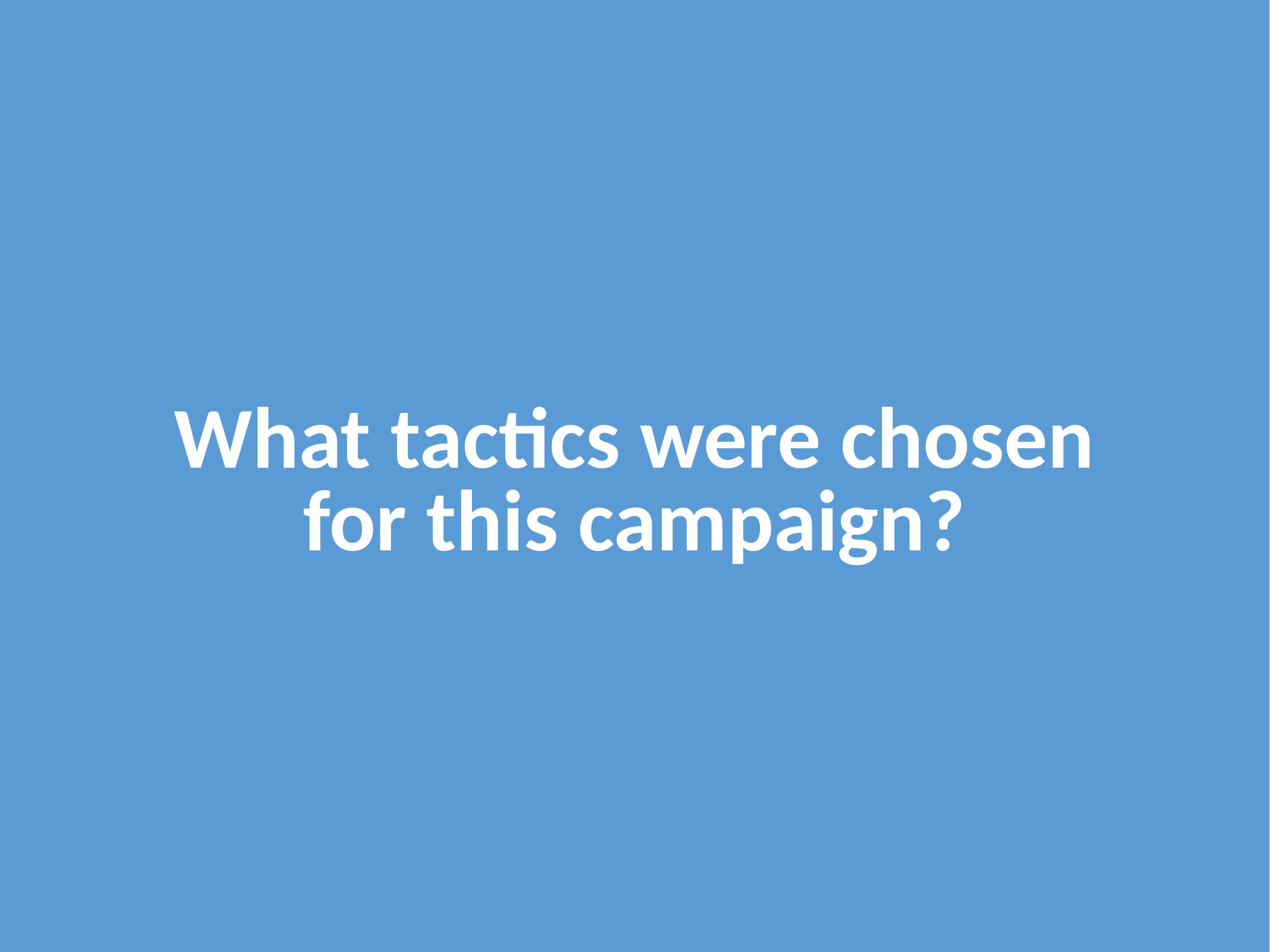

What tactics were chosen for this campaign?